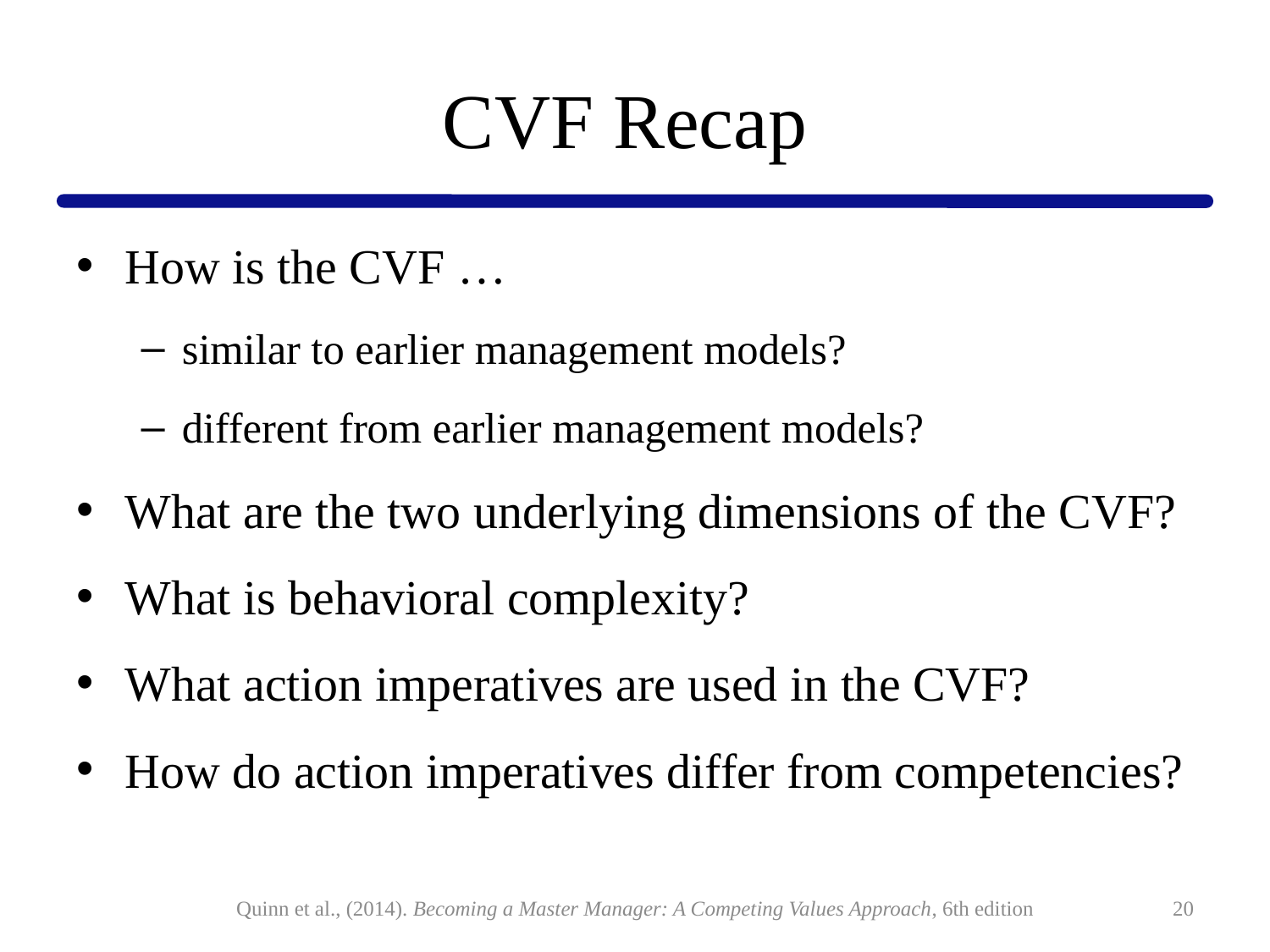

# CVF Recap
How is the CVF …
similar to earlier management models?
different from earlier management models?
What are the two underlying dimensions of the CVF?
What is behavioral complexity?
What action imperatives are used in the CVF?
How do action imperatives differ from competencies?
Quinn et al., (2014). Becoming a Master Manager: A Competing Values Approach, 6th edition
20